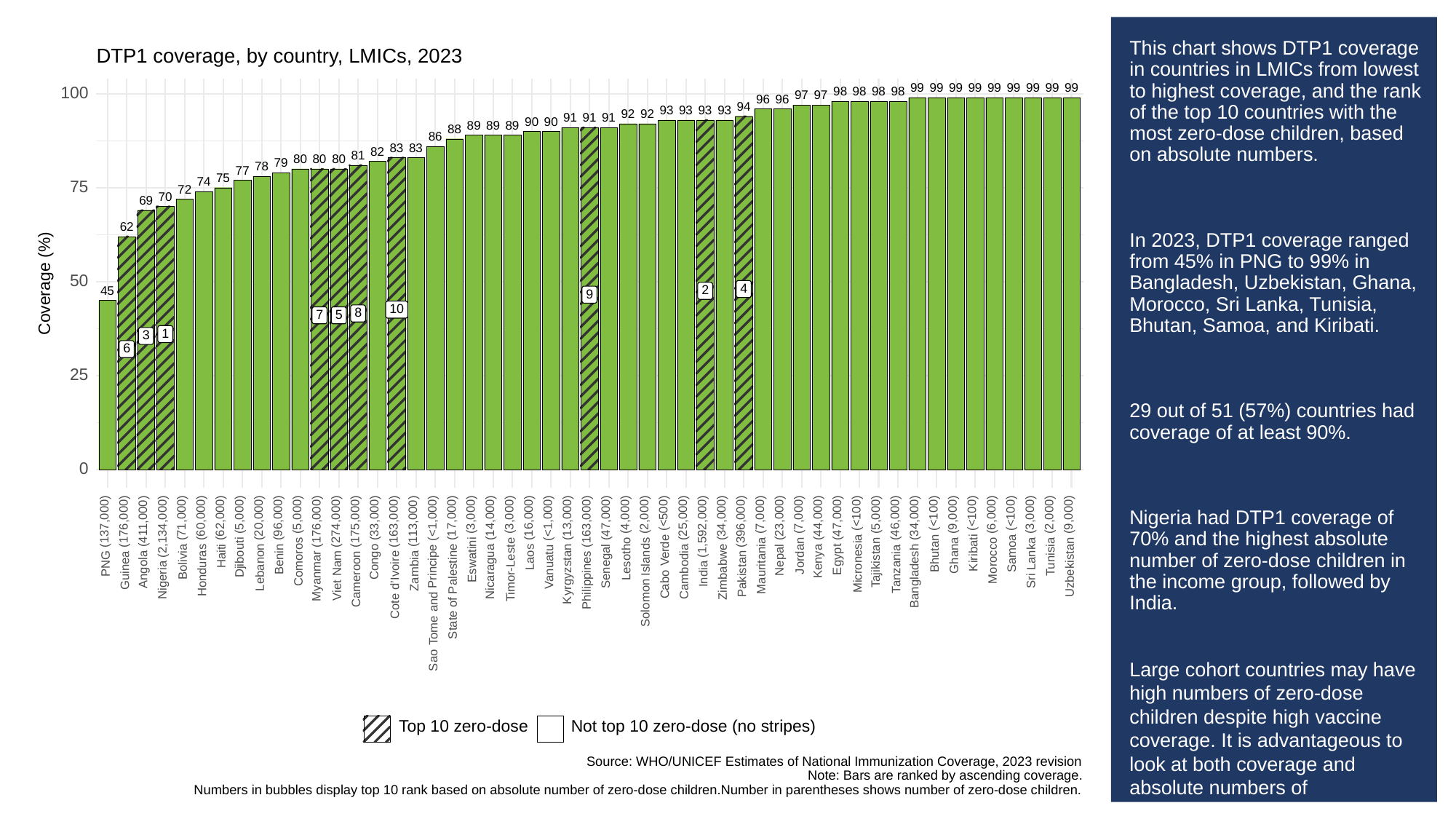

# This chart shows DTP1 coverage in countries in LMICs from lowest to highest coverage, and the rank of the top 10 countries with the most zero-dose children, based on absolute numbers.

In 2023, DTP1 coverage ranged from 45% in PNG to 99% in Bangladesh, Uzbekistan, Ghana, Morocco, Sri Lanka, Tunisia, Bhutan, Samoa, and Kiribati.

29 out of 51 (57%) countries had coverage of at least 90%.

Nigeria had DTP1 coverage of 70% and the highest absolute number of zero-dose children in the income group, followed by India.

Large cohort countries may have high numbers of zero-dose children despite high vaccine coverage. It is advantageous to look at both coverage and absolute numbers of unvaccinated children to ensure vulnerable countries with small birth cohorts are not missed.

DTP1 coverage, by country, LMICs, 2023

99
99
99
99
99
99
99
99
99
100
98
98
98
98
97
97

96
96

94

93
93
93
93

92
92
91
91
91

90
90

89
89
89

88

86

83
83

82
81

80
80
80

79

78

77

75

74

75

72

70

69

62

50
Coverage (%)

4

2
45

9

10

8

5
7

1
3

6

25

0

(<500)
(<100)
(<100)
(<100)
(<100)
(5,000)
(5,000)
(3,000)
(3,000)
(4,000)
(2,000)
(7,000)
(7,000)
(5,000)
(9,000)
(6,000)
(3,000)
(2,000)
(9,000)
(71,000)
(60,000)
(62,000)
(20,000)
(96,000)
(33,000)
(17,000)
(14,000)
(16,000)
(13,000)
(47,000)
(25,000)
(34,000)
(23,000)
(44,000)
(47,000)
(46,000)
(34,000)
(<1,000)
(<1,000)
(137,000)
(176,000)
(411,000)
(176,000)
(274,000)
(175,000)
(163,000)
(113,000)
(163,000)
(396,000)
(2,134,000)
(1,592,000)
Verde
Kiribati
Samoa
Bhutan
Lanka
Ghana
Jordan
Haiti
Djibouti
Islands
Tunisia
Laos
Egypt
Nepal
Lesotho
Benin
Eswatini
Kenya
Morocco
Congo
Tajikistan
Comoros
Bolivia
Micronesia
Nam
PNG
Senegal
Principe
Mauritania
Vanuatu
Uzbekistan
Lebanon
Angola
Palestine
Tanzania
Timor-Leste
Guinea
d’Ivoire
Honduras
Nicaragua
Zambia
Cambodia
Zimbabwe
Kyrgyzstan
Pakistan
India
Myanmar
Bangladesh
Nigeria
Philippines
Cameroon
Sri
Cabo
Viet
and
of
Solomon
Cote
State
Tome
Sao

Not top 10 zero-dose (no stripes)
Top 10 zero-dose

Source: WHO/UNICEF Estimates of National Immunization Coverage, 2023 revision
Note: Bars are ranked by ascending coverage.
Numbers in bubbles display top 10 rank based on absolute number of zero-dose children.Number in parentheses shows number of zero-dose children.